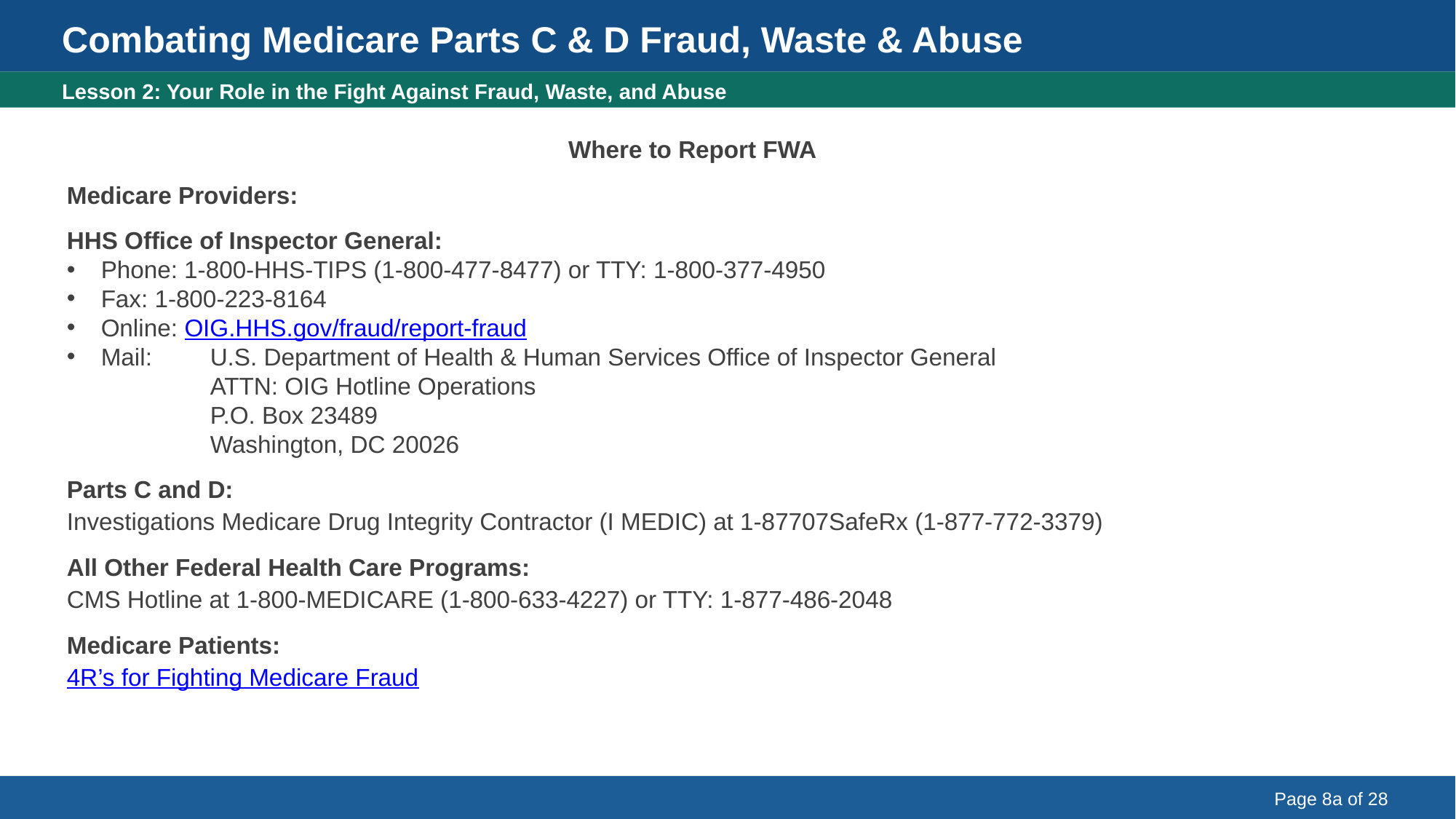

Combating Medicare Parts C & D Fraud, Waste & Abuse
Where to Report FWA

Lesson 2: Your Role in the Fight Against Fraud, Waste, and Abuse
Where to Report FWA
Medicare Providers:
HHS Office of Inspector General:
Phone: 1-800-HHS-TIPS (1-800-477-8477) or TTY: 1-800-377-4950
Fax: 1-800-223-8164
Online: OIG.HHS.gov/fraud/report-fraud
Mail:	U.S. Department of Health & Human Services Office of Inspector General
	ATTN: OIG Hotline Operations
	P.O. Box 23489
	Washington, DC 20026
Parts C and D:
Investigations Medicare Drug Integrity Contractor (I MEDIC) at 1-87707SafeRx (1-877-772-3379)
All Other Federal Health Care Programs:
CMS Hotline at 1-800-MEDICARE (1-800-633-4227) or TTY: 1-877-486-2048
Medicare Patients:
4R’s for Fighting Medicare Fraud

Page 8a of 28